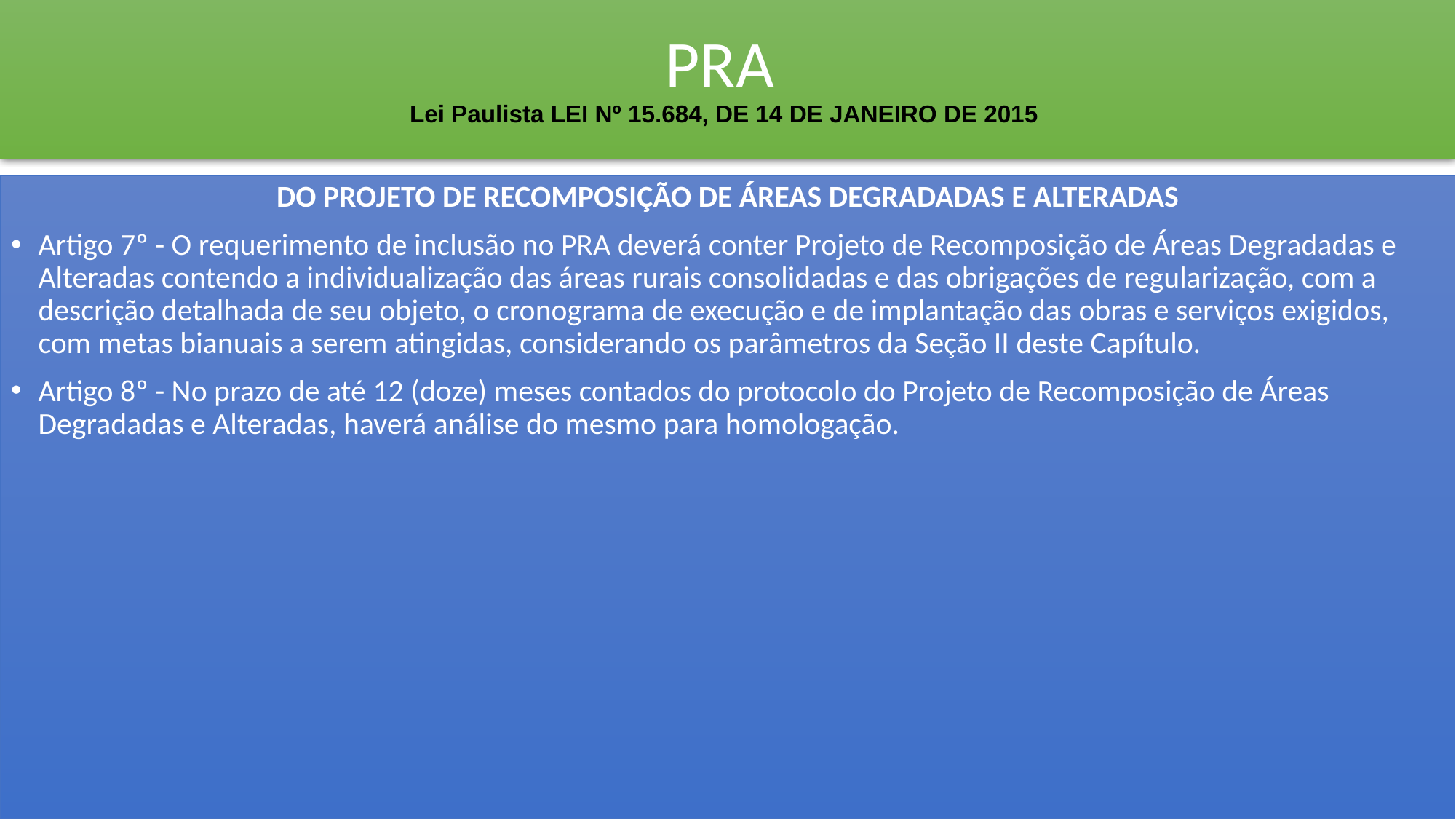

# PRA Lei Paulista LEI Nº 15.684, DE 14 DE JANEIRO DE 2015
DO PROJETO DE RECOMPOSIÇÃO DE ÁREAS DEGRADADAS E ALTERADAS
Artigo 7º - O requerimento de inclusão no PRA deverá conter Projeto de Recomposição de Áreas Degradadas e Alteradas contendo a individualização das áreas rurais consolidadas e das obrigações de regularização, com a descrição detalhada de seu objeto, o cronograma de execução e de implantação das obras e serviços exigidos, com metas bianuais a serem atingidas, considerando os parâmetros da Seção II deste Capítulo.
Artigo 8º - No prazo de até 12 (doze) meses contados do protocolo do Projeto de Recomposição de Áreas Degradadas e Alteradas, haverá análise do mesmo para homologação.